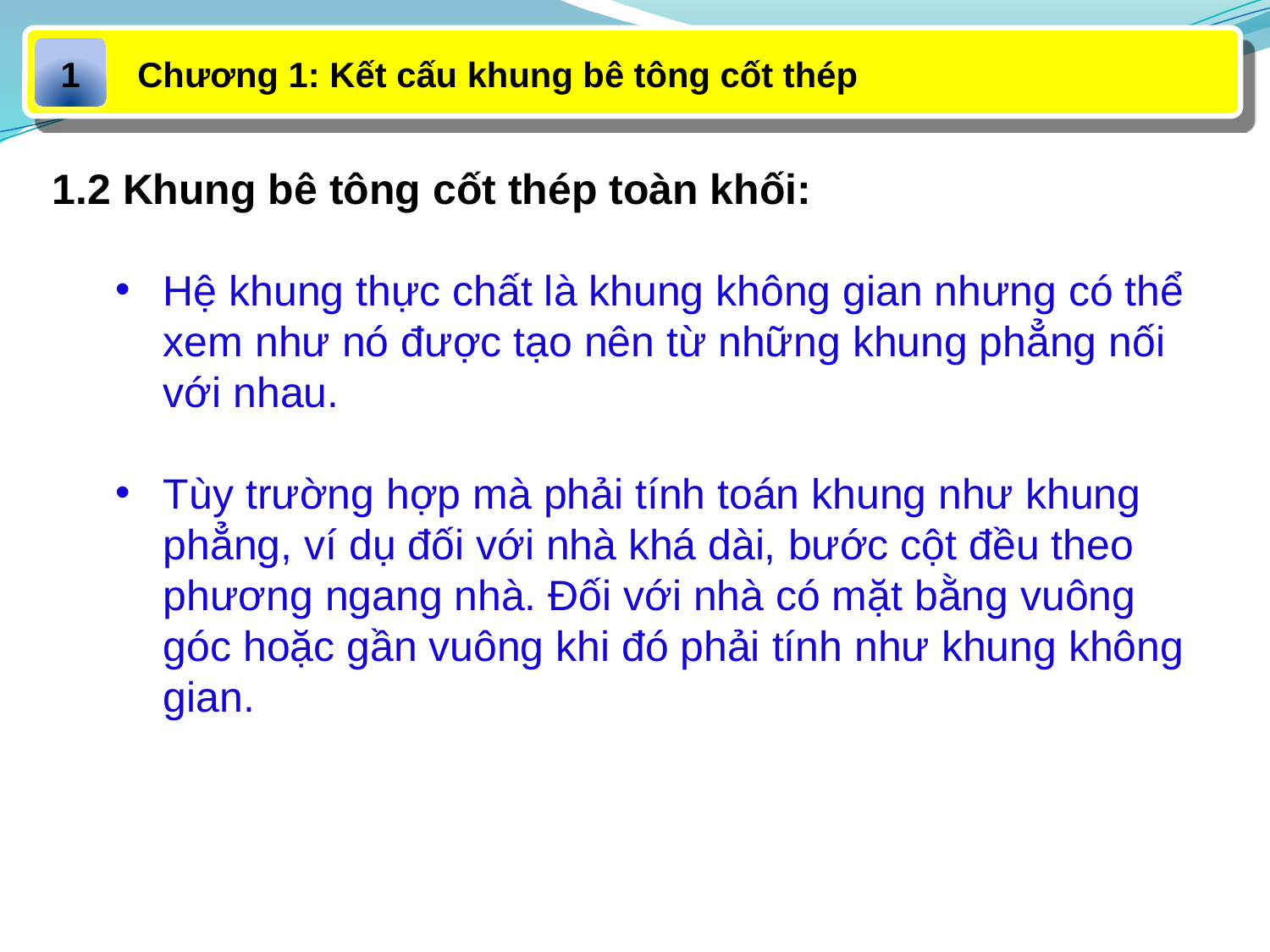

Chương 1: Kết cấu khung bê tông cốt thép

1

1.2 Khung bê tông cốt thép toàn khối:

Hệ khung thực chất là khung không gian nhưng có thể xem như nó được tạo nên từ những khung phẳng nối với nhau.

Tùy trường hợp mà phải tính toán khung như khung phẳng, ví dụ đối với nhà khá dài, bước cột đều theo phương ngang nhà. Đối với nhà có mặt bằng vuông góc hoặc gần vuông khi đó phải tính như khung không gian.